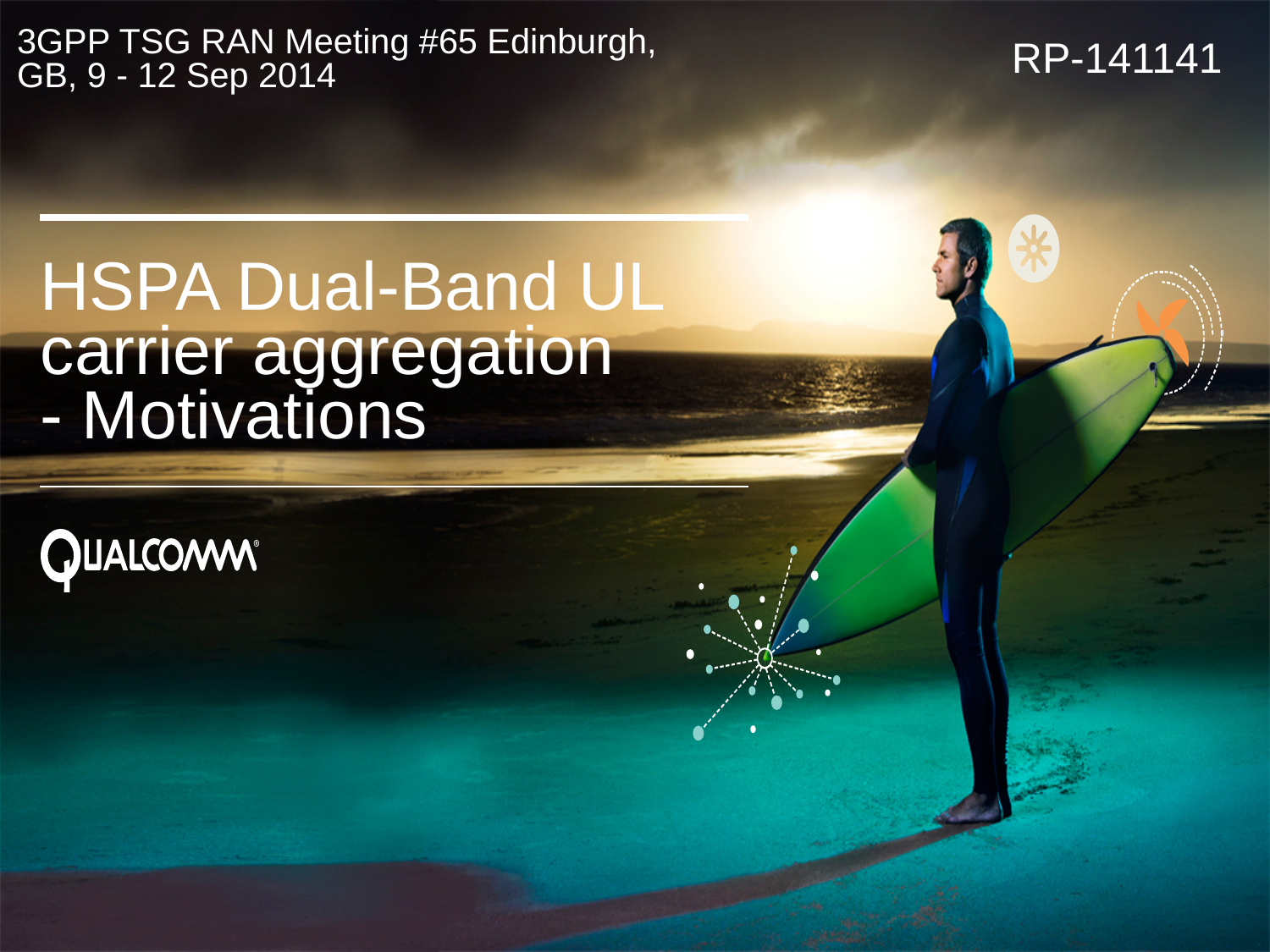

3GPP TSG RAN Meeting #65 Edinburgh, GB, 9 - 12 Sep 2014
RP-141141
# HSPA Dual-Band UL carrier aggregation - Motivations